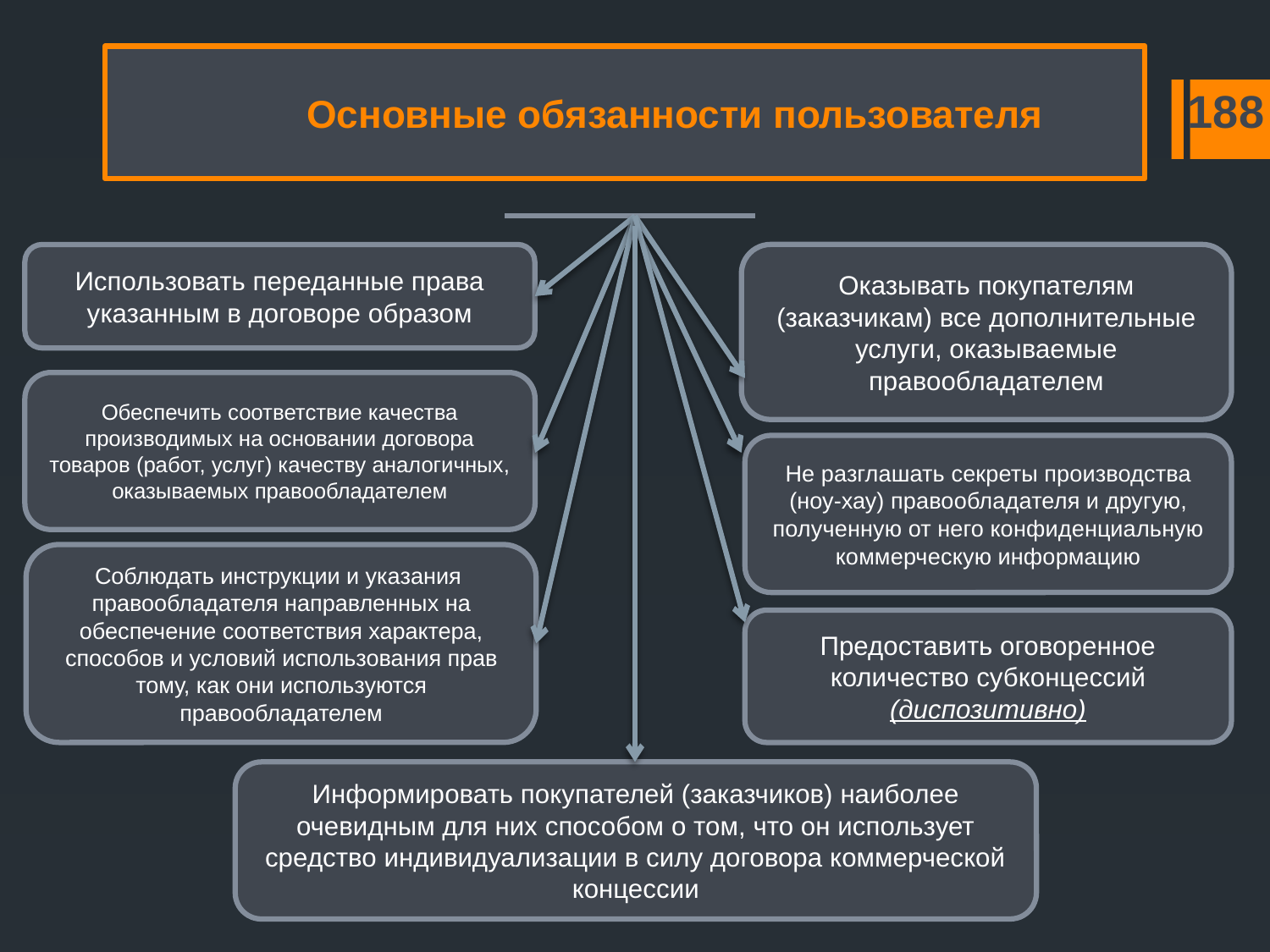

Основные обязанности пользователя
188
Оказывать покупателям (заказчикам) все дополнительные услуги, оказываемые правообладателем
Использовать переданные права указанным в договоре образом
Обеспечить соответствие качества производимых на основании договора товаров (работ, услуг) качеству аналогичных, оказываемых правообладателем
Не разглашать секреты производства (ноу-хау) правообладателя и другую, полученную от него конфиденциальную коммерческую информацию
Соблюдать инструкции и указания  правообладателя направленных на обеспечение соответствия характера, способов и условий использования прав тому, как они используются правообладателем
Предоставить оговоренное количество субконцессий (диспозитивно)
Информировать покупателей (заказчиков) наиболее очевидным для них способом о том, что он использует средство индивидуализации в силу договора коммерческой концессии